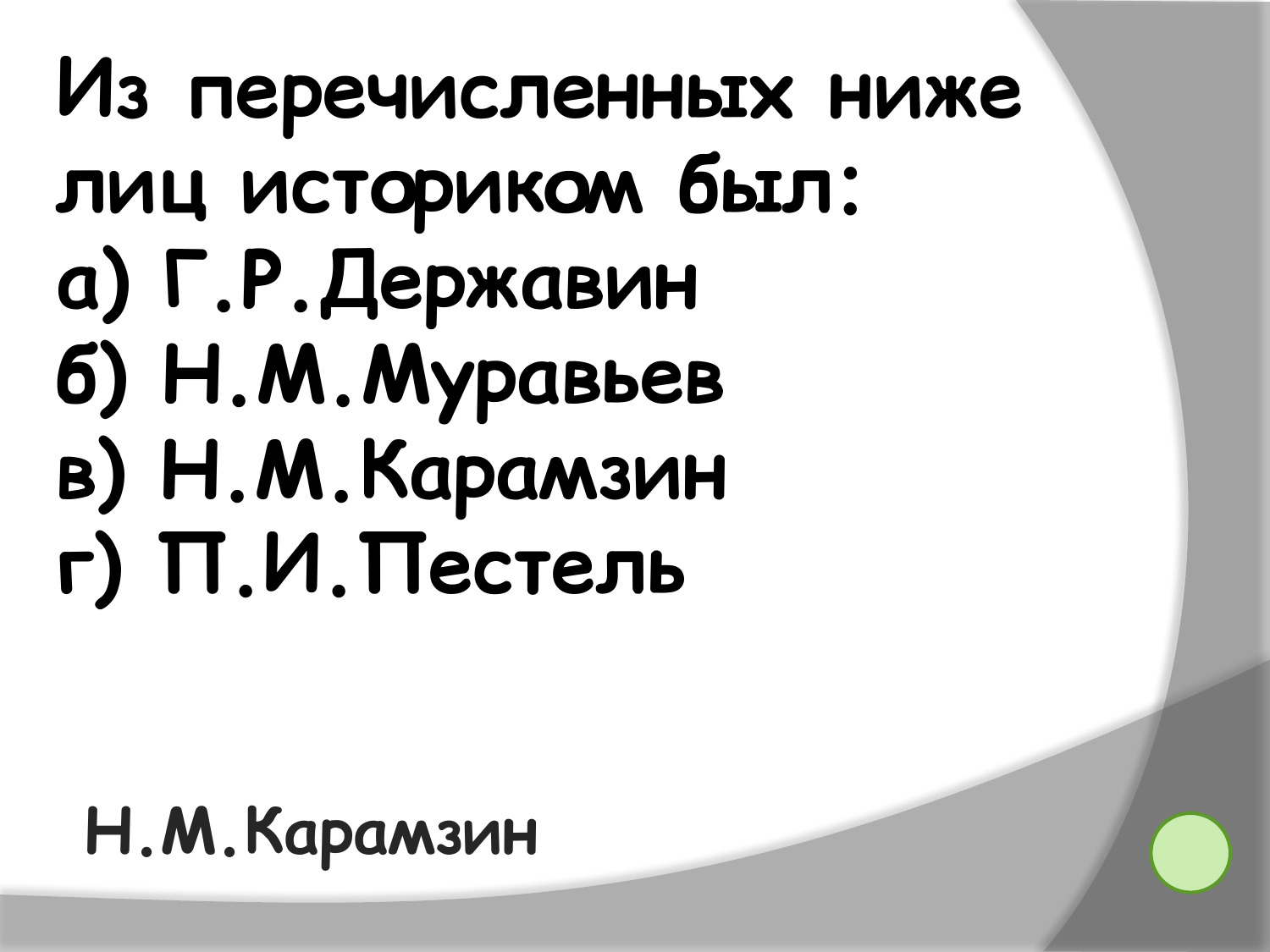

# Из перечисленных ниже лиц историком был: а) Г.Р.Державин б) Н.М.Муравьев в) Н.М.Карамзин г) П.И.Пестель

Н.М.Карамзин